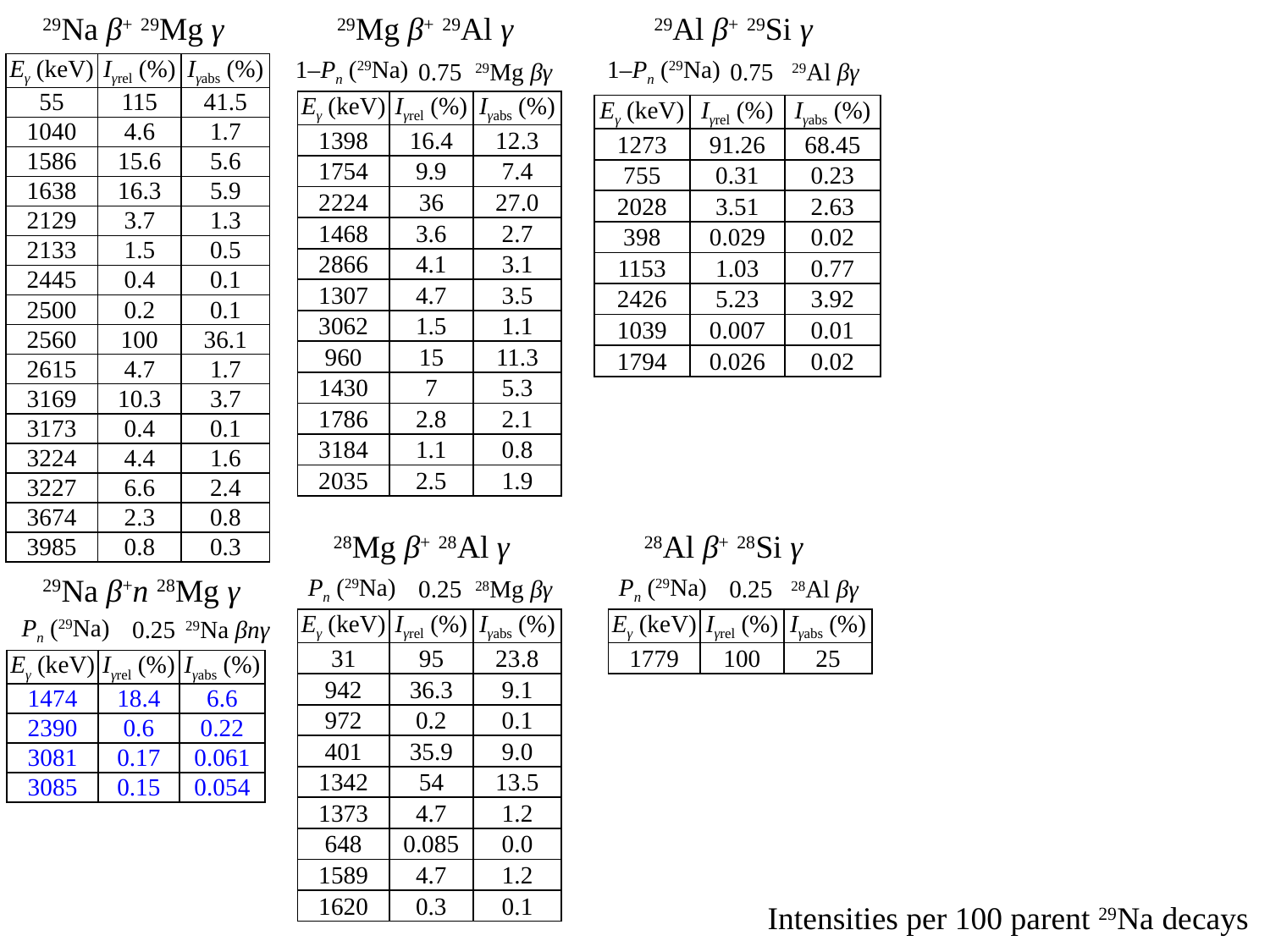

29Na β+ 29Mg γ
29Mg β+ 29Al γ
29Al β+ 29Si γ
| Eγ (keV) | Iγrel (%) | Iγabs (%) |
| --- | --- | --- |
| 55 | 115 | 41.5 |
| 1040 | 4.6 | 1.7 |
| 1586 | 15.6 | 5.6 |
| 1638 | 16.3 | 5.9 |
| 2129 | 3.7 | 1.3 |
| 2133 | 1.5 | 0.5 |
| 2445 | 0.4 | 0.1 |
| 2500 | 0.2 | 0.1 |
| 2560 | 100 | 36.1 |
| 2615 | 4.7 | 1.7 |
| 3169 | 10.3 | 3.7 |
| 3173 | 0.4 | 0.1 |
| 3224 | 4.4 | 1.6 |
| 3227 | 6.6 | 2.4 |
| 3674 | 2.3 | 0.8 |
| 3985 | 0.8 | 0.3 |
| 1–Pn (29Na) | 0.75 | 29Mg βγ |
| --- | --- | --- |
| 1–Pn (29Na) | 0.75 | 29Al βγ |
| --- | --- | --- |
| Eγ (keV) | Iγrel (%) | Iγabs (%) |
| --- | --- | --- |
| 1398 | 16.4 | 12.3 |
| 1754 | 9.9 | 7.4 |
| 2224 | 36 | 27.0 |
| 1468 | 3.6 | 2.7 |
| 2866 | 4.1 | 3.1 |
| 1307 | 4.7 | 3.5 |
| 3062 | 1.5 | 1.1 |
| 960 | 15 | 11.3 |
| 1430 | 7 | 5.3 |
| 1786 | 2.8 | 2.1 |
| 3184 | 1.1 | 0.8 |
| 2035 | 2.5 | 1.9 |
| Eγ (keV) | Iγrel (%) | Iγabs (%) |
| --- | --- | --- |
| 1273 | 91.26 | 68.45 |
| 755 | 0.31 | 0.23 |
| 2028 | 3.51 | 2.63 |
| 398 | 0.029 | 0.02 |
| 1153 | 1.03 | 0.77 |
| 2426 | 5.23 | 3.92 |
| 1039 | 0.007 | 0.01 |
| 1794 | 0.026 | 0.02 |
28Mg β+ 28Al γ
28Al β+ 28Si γ
29Na β+n 28Mg γ
| Pn (29Na) | 0.25 | 28Mg βγ |
| --- | --- | --- |
| Pn (29Na) | 0.25 | 28Al βγ |
| --- | --- | --- |
| Eγ (keV) | Iγrel (%) | Iγabs (%) |
| --- | --- | --- |
| 31 | 95 | 23.8 |
| 942 | 36.3 | 9.1 |
| 972 | 0.2 | 0.1 |
| 401 | 35.9 | 9.0 |
| 1342 | 54 | 13.5 |
| 1373 | 4.7 | 1.2 |
| 648 | 0.085 | 0.0 |
| 1589 | 4.7 | 1.2 |
| 1620 | 0.3 | 0.1 |
| Eγ (keV) | Iγrel (%) | Iγabs (%) |
| --- | --- | --- |
| 1779 | 100 | 25 |
| Pn (29Na) | 0.25 | 29Na βnγ |
| --- | --- | --- |
| Eγ (keV) | Iγrel (%) | Iγabs (%) |
| --- | --- | --- |
| 1474 | 18.4 | 6.6 |
| 2390 | 0.6 | 0.22 |
| 3081 | 0.17 | 0.061 |
| 3085 | 0.15 | 0.054 |
Intensities per 100 parent 29Na decays